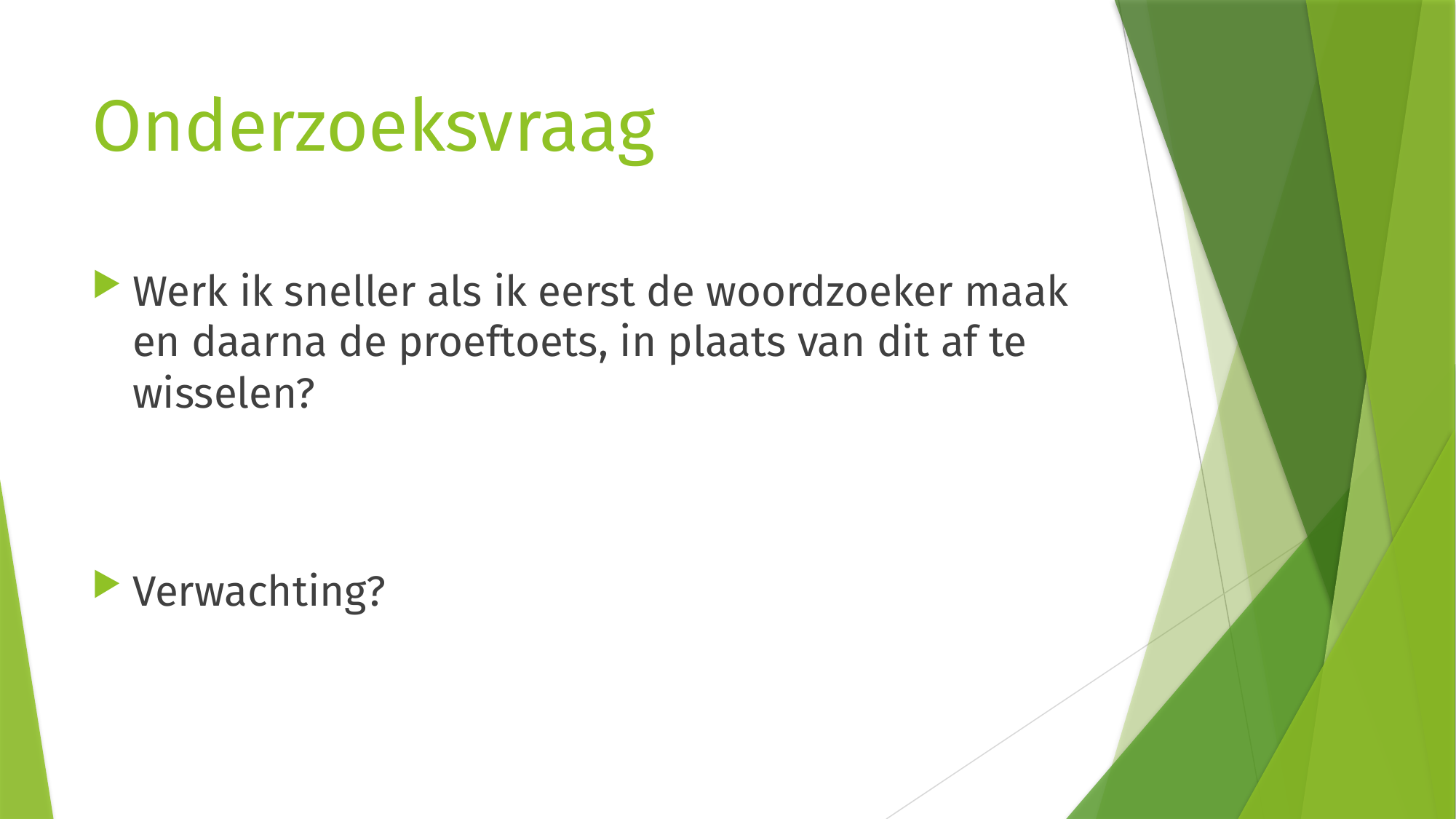

# Onderzoeksvraag
Werk ik sneller als ik eerst de woordzoeker maak en daarna de proeftoets, in plaats van dit af te wisselen?

Verwachting?